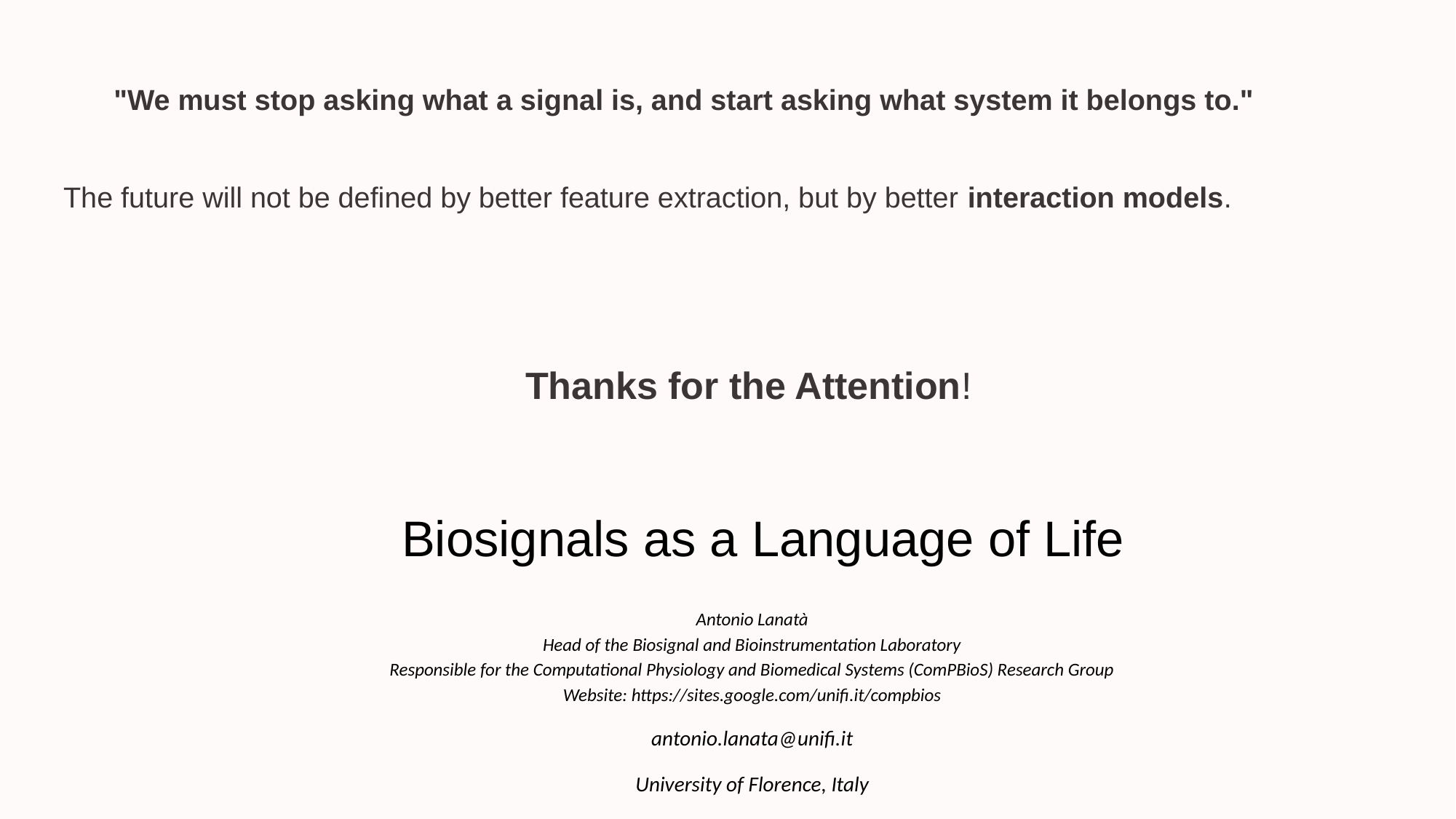

"We must stop asking what a signal is, and start asking what system it belongs to."
The future will not be defined by better feature extraction, but by better interaction models.
Thanks for the Attention!
Biosignals as a Language of Life

Antonio Lanatà
Head of the Biosignal and Bioinstrumentation Laboratory
Responsible for the Computational Physiology and Biomedical Systems (ComPBioS) Research Group
Website: https://sites.google.com/unifi.it/compbios

antonio.lanata@unifi.it

University of Florence, Italy